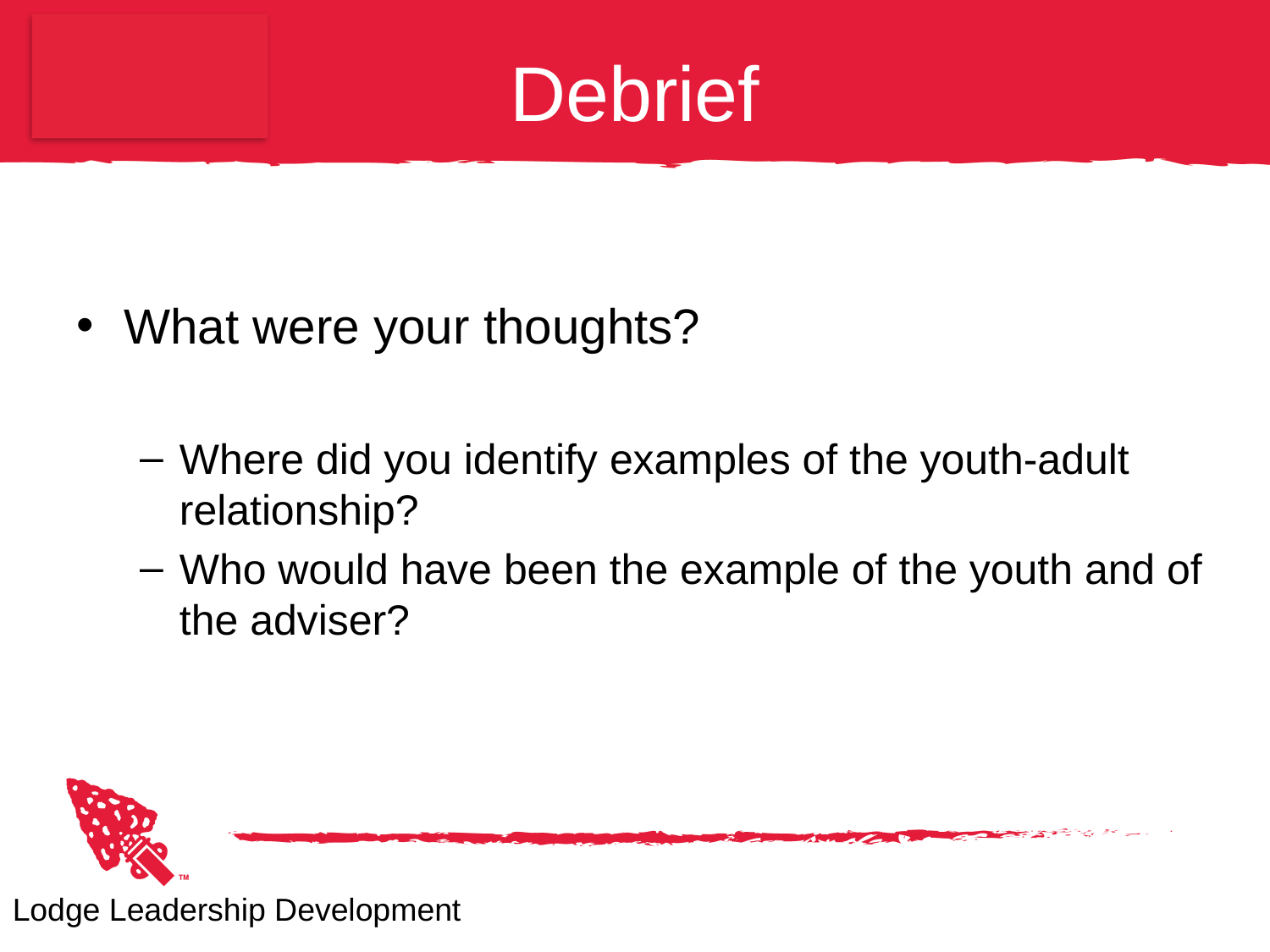

# Debrief
What were your thoughts?

Where did you identify examples of the youth-adult relationship?
Who would have been the example of the youth and of the adviser?
Lodge Leadership Development